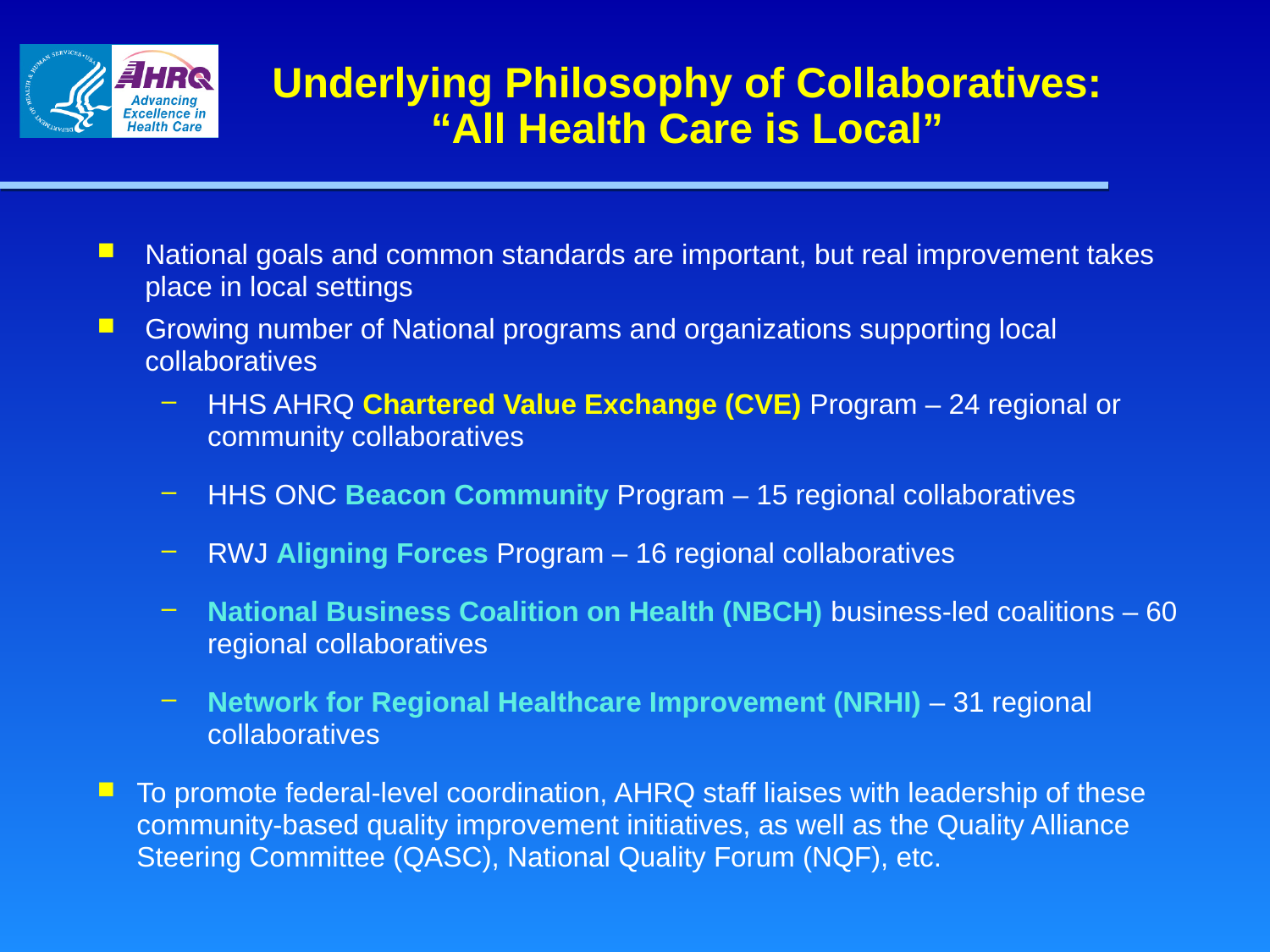

# Underlying Philosophy of Collaboratives: “All Health Care is Local”
National goals and common standards are important, but real improvement takes place in local settings
Growing number of National programs and organizations supporting local collaboratives
HHS AHRQ Chartered Value Exchange (CVE) Program – 24 regional or community collaboratives
HHS ONC Beacon Community Program – 15 regional collaboratives
RWJ Aligning Forces Program – 16 regional collaboratives
National Business Coalition on Health (NBCH) business-led coalitions – 60 regional collaboratives
Network for Regional Healthcare Improvement (NRHI) – 31 regional collaboratives
To promote federal-level coordination, AHRQ staff liaises with leadership of these community-based quality improvement initiatives, as well as the Quality Alliance Steering Committee (QASC), National Quality Forum (NQF), etc.